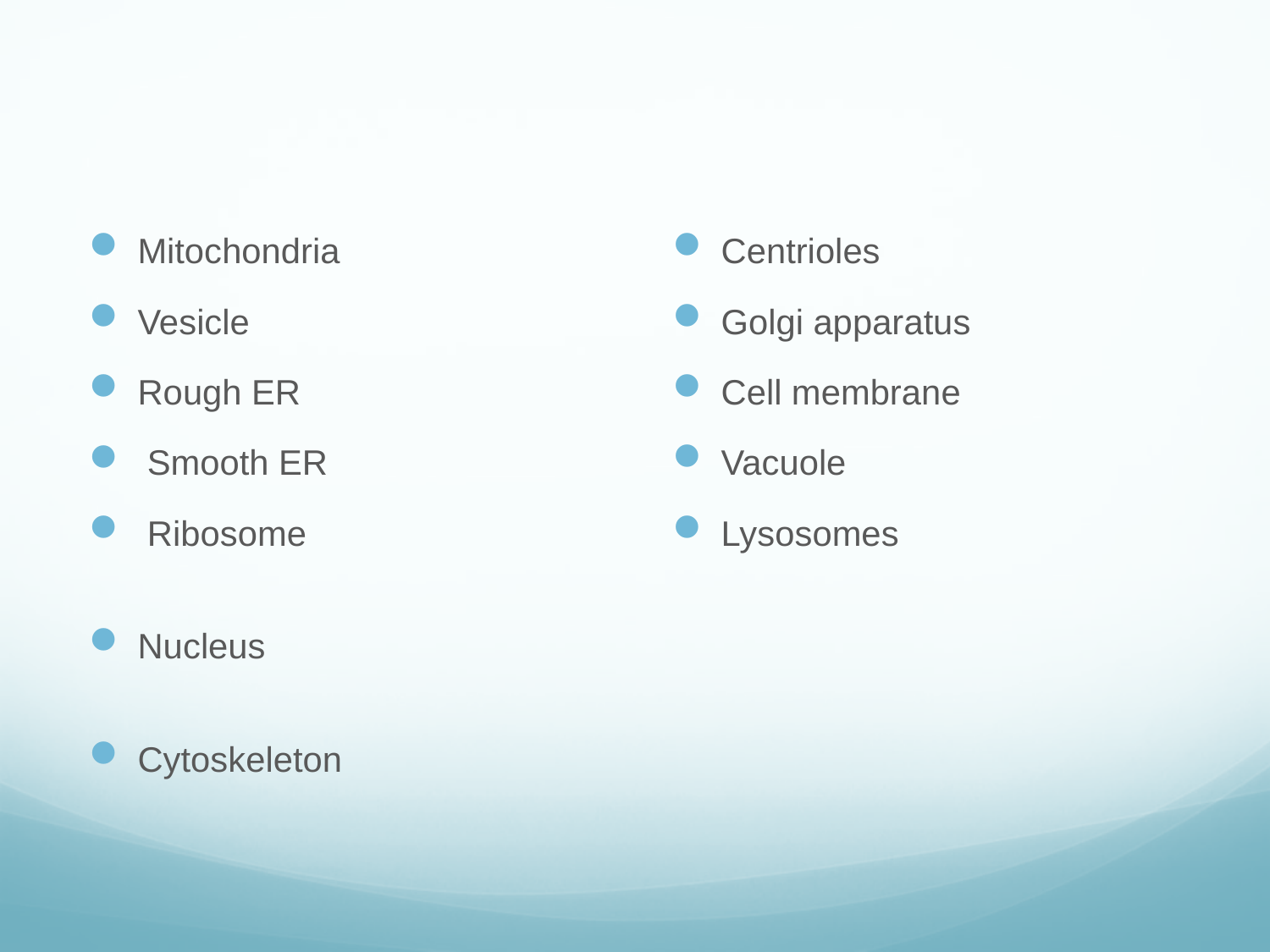

#
Mitochondria
Vesicle
Rough ER
 Smooth ER
 Ribosome
Nucleus
Cytoskeleton

Centrioles
Golgi apparatus
Cell membrane
Vacuole
Lysosomes